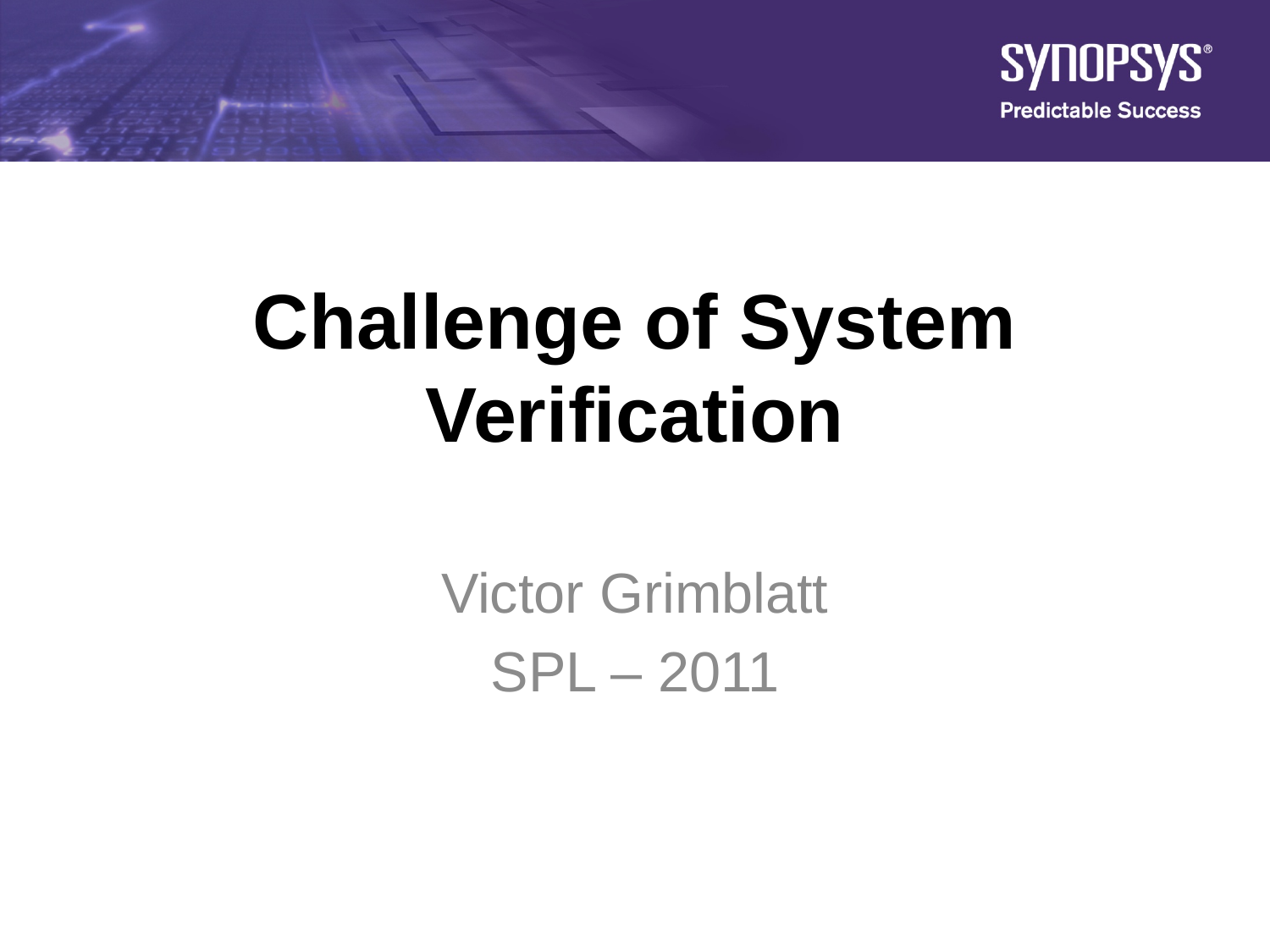

# Challenge of System Verification
Victor Grimblatt
SPL – 2011